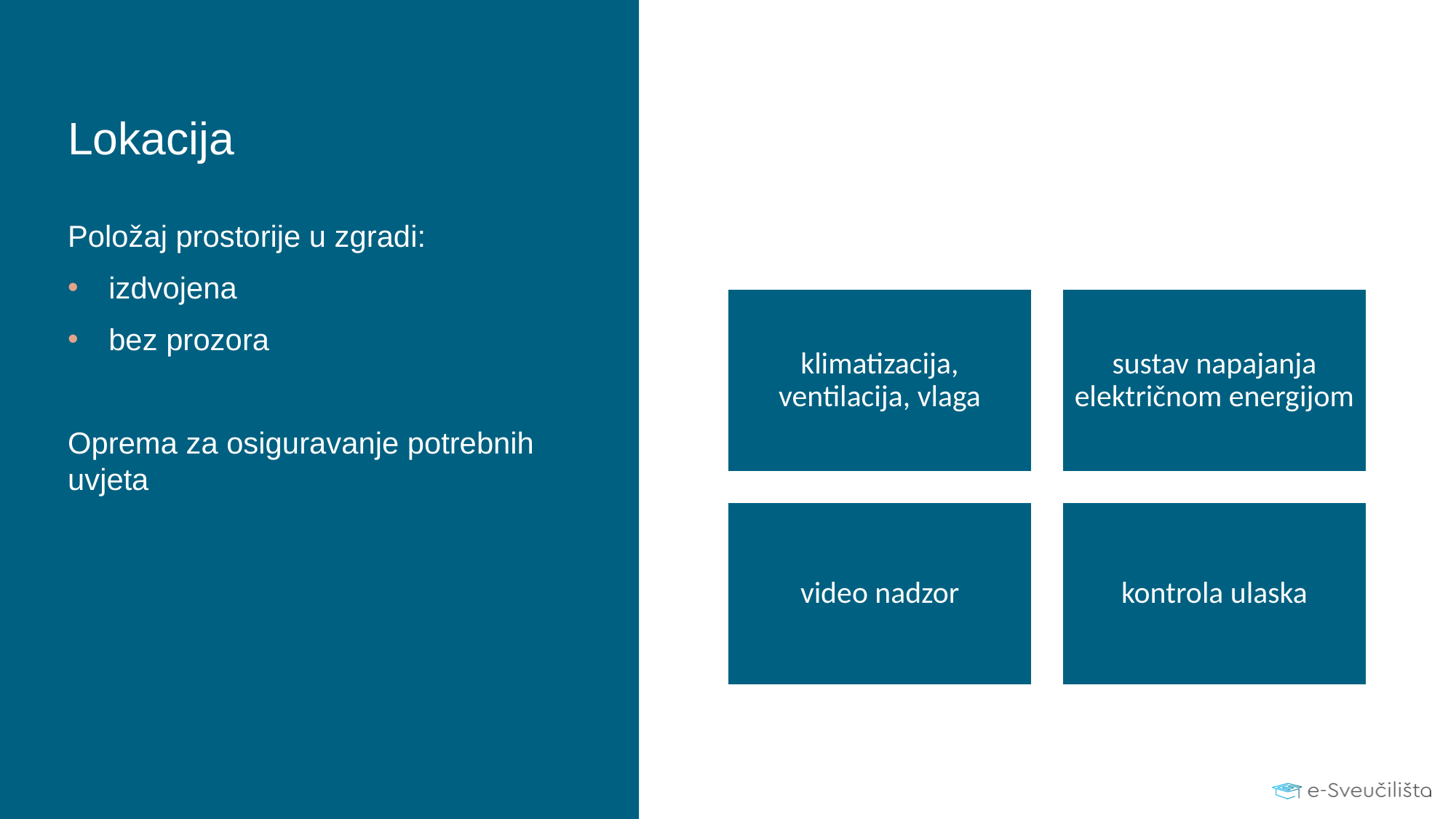

# Lokacija
Položaj prostorije u zgradi:
izdvojena
bez prozora

Oprema za osiguravanje potrebnih uvjeta

klimatizacija, ventilacija, vlaga

sustav napajanja električnom energijom

video nadzor

kontrola ulaska